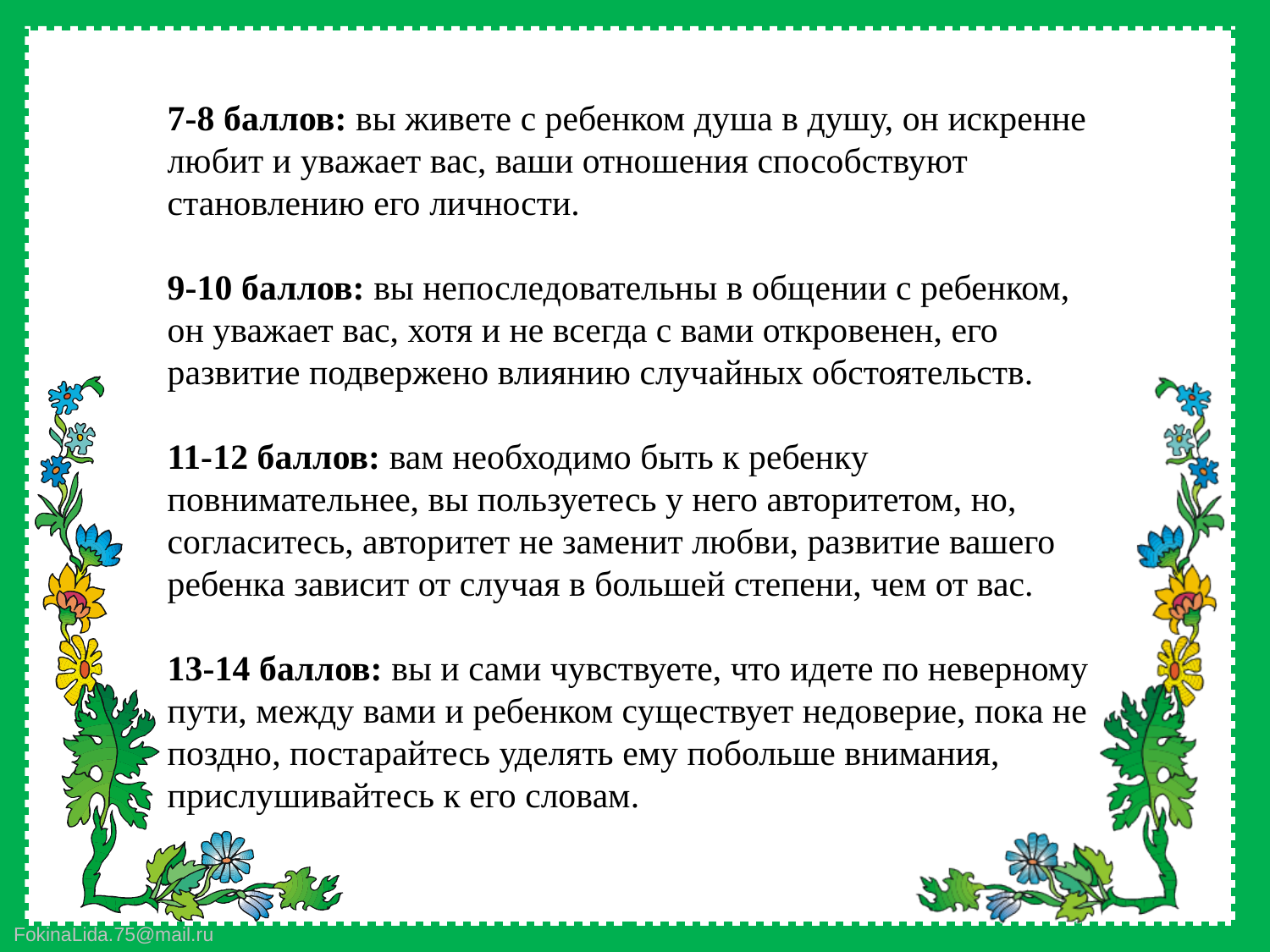

7-8 баллов: вы живете с ребенком душа в душу, он искренне любит и уважает вас, ваши отношения способствуют становлению его личности.

9-10 баллов: вы непоследовательны в общении с ребенком, он уважает вас, хотя и не всегда с вами откровенен, его развитие подвержено влиянию случайных обстоятельств.

11-12 баллов: вам необходимо быть к ребенку повнимательнее, вы пользуетесь у него авторитетом, но, согласитесь, авторитет не заменит любви, развитие вашего ребенка зависит от случая в большей степени, чем от вас.

13-14 баллов: вы и сами чувствуете, что идете по неверному пути, между вами и ребенком существует недоверие, пока не поздно, постарайтесь уделять ему побольше внимания, прислушивайтесь к его словам.